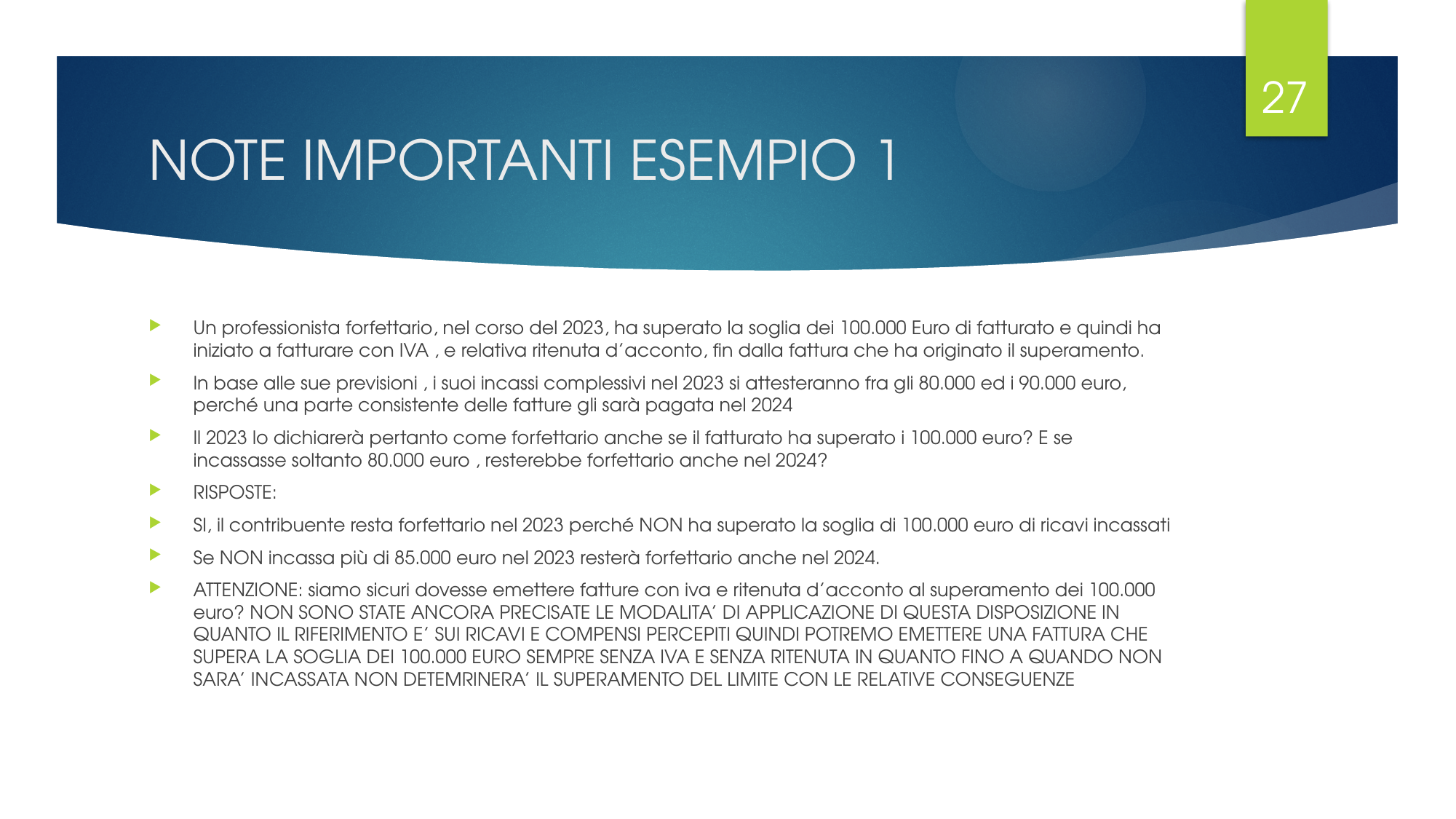

27
# NOTE IMPORTANTI ESEMPIO 1
Un professionista forfettario, nel corso del 2023, ha superato la soglia dei 100.000 Euro di fatturato e quindi ha iniziato a fatturare con IVA , e relativa ritenuta d’acconto, fin dalla fattura che ha originato il superamento.
In base alle sue previsioni , i suoi incassi complessivi nel 2023 si attesteranno fra gli 80.000 ed i 90.000 euro, perché una parte consistente delle fatture gli sarà pagata nel 2024
Il 2023 lo dichiarerà pertanto come forfettario anche se il fatturato ha superato i 100.000 euro? E se incassasse soltanto 80.000 euro , resterebbe forfettario anche nel 2024?
RISPOSTE:
SI, il contribuente resta forfettario nel 2023 perché NON ha superato la soglia di 100.000 euro di ricavi incassati
Se NON incassa più di 85.000 euro nel 2023 resterà forfettario anche nel 2024.
ATTENZIONE: siamo sicuri dovesse emettere fatture con iva e ritenuta d’acconto al superamento dei 100.000 euro? NON SONO STATE ANCORA PRECISATE LE MODALITA’ DI APPLICAZIONE DI QUESTA DISPOSIZIONE IN QUANTO IL RIFERIMENTO E’ SUI RICAVI E COMPENSI PERCEPITI QUINDI POTREMO EMETTERE UNA FATTURA CHE SUPERA LA SOGLIA DEI 100.000 EURO SEMPRE SENZA IVA E SENZA RITENUTA IN QUANTO FINO A QUANDO NON SARA’ INCASSATA NON DETEMRINERA’ IL SUPERAMENTO DEL LIMITE CON LE RELATIVE CONSEGUENZE